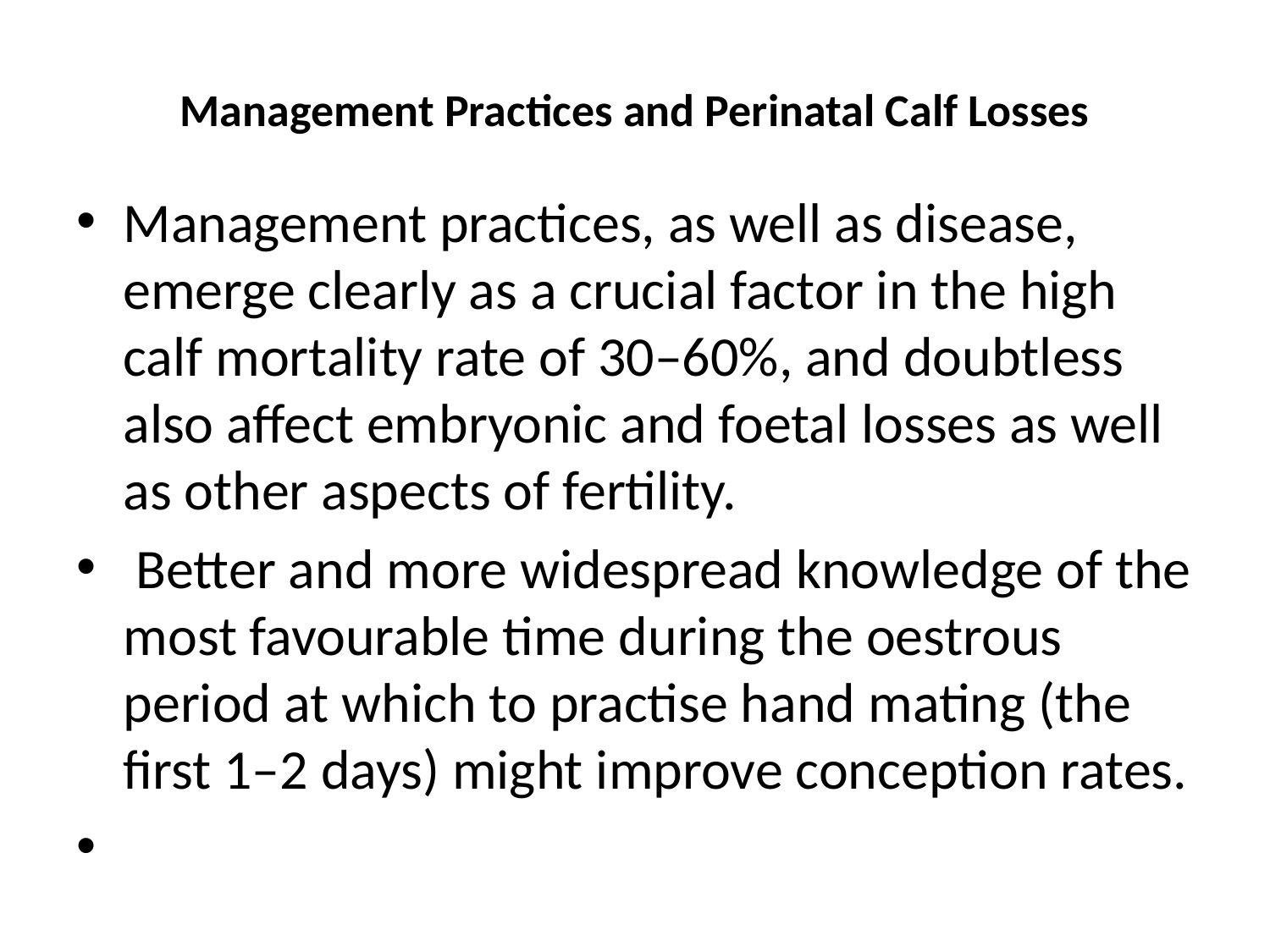

# Management Practices and Perinatal Calf Losses
Management practices, as well as disease, emerge clearly as a crucial factor in the high calf mortality rate of 30–60%, and doubtless also affect embryonic and foetal losses as well as other aspects of fertility.
 Better and more widespread knowledge of the most favourable time during the oestrous period at which to practise hand mating (the first 1–2 days) might improve conception rates.